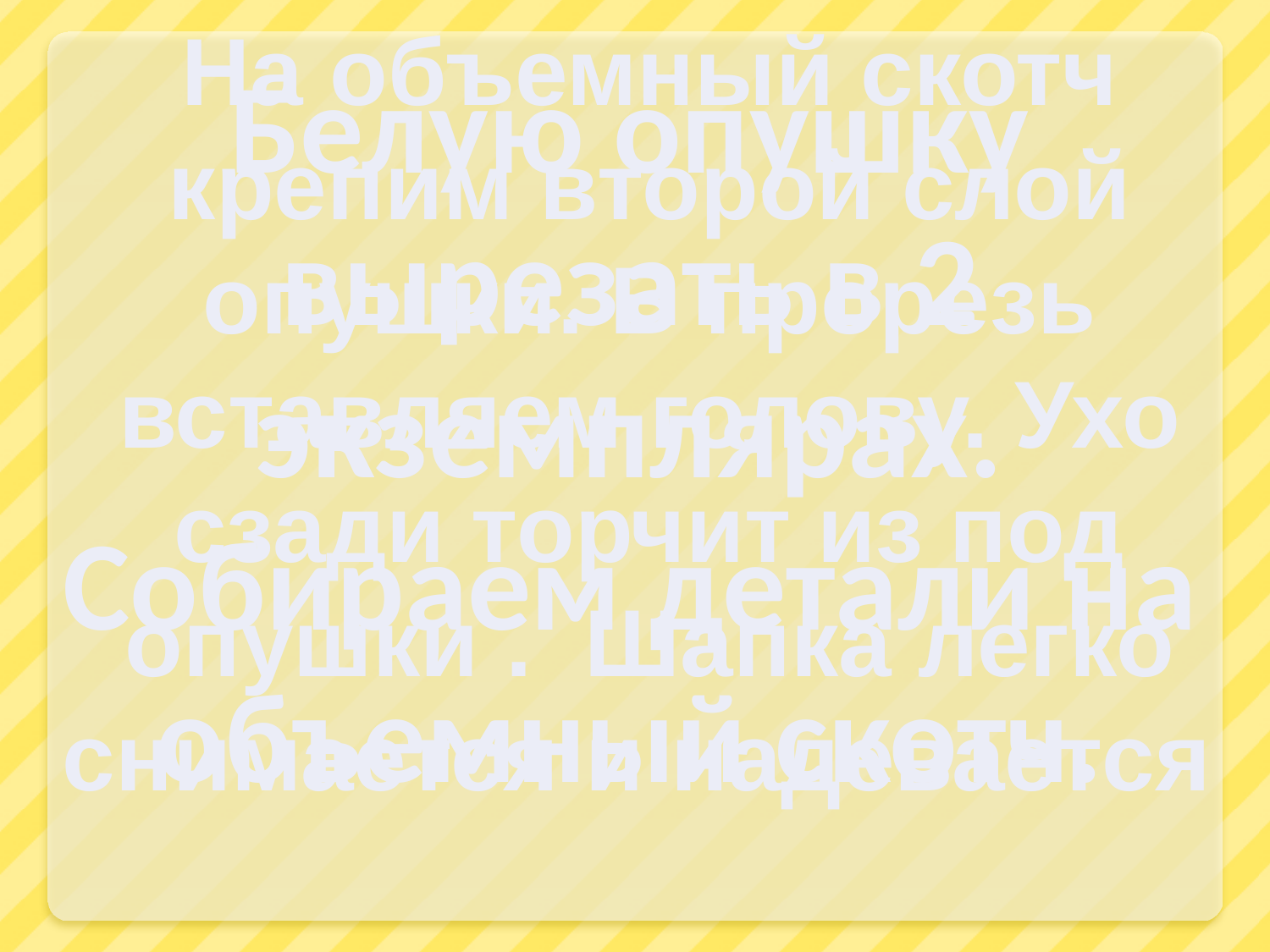

На объемный скотч крепим второй слой опушки. В прорезь вставляем голову. Ухо сзади торчит из под опушки .  Шапка легко снимается и надевается
Белую опушку вырезать в 2 экземплярах. Собираем детали на объемный скотч.
#